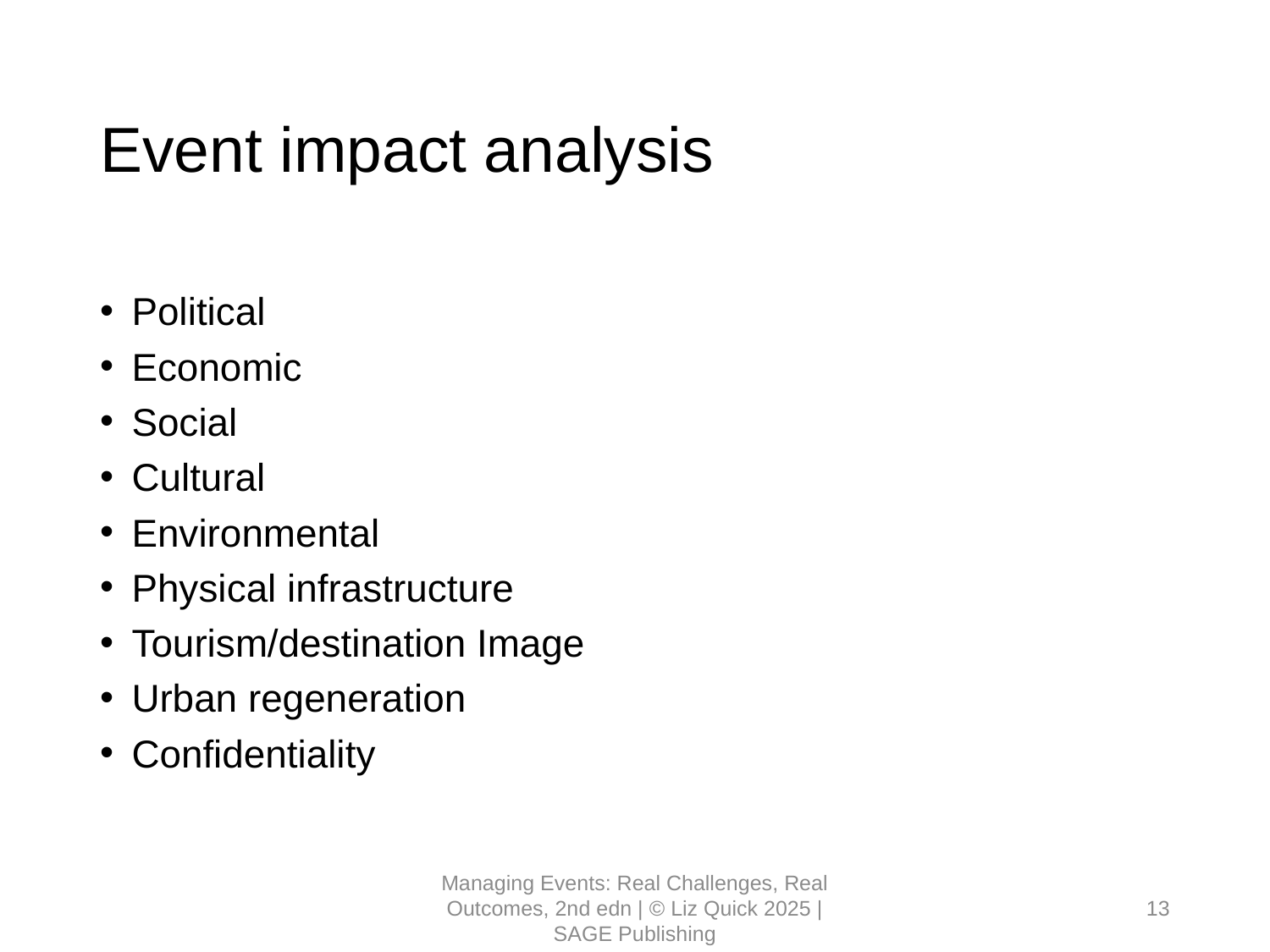

# Event impact analysis
Political
Economic
Social
Cultural
Environmental
Physical infrastructure
Tourism/destination Image
Urban regeneration
Confidentiality
Managing Events: Real Challenges, Real Outcomes, 2nd edn | © Liz Quick 2025 | SAGE Publishing
13